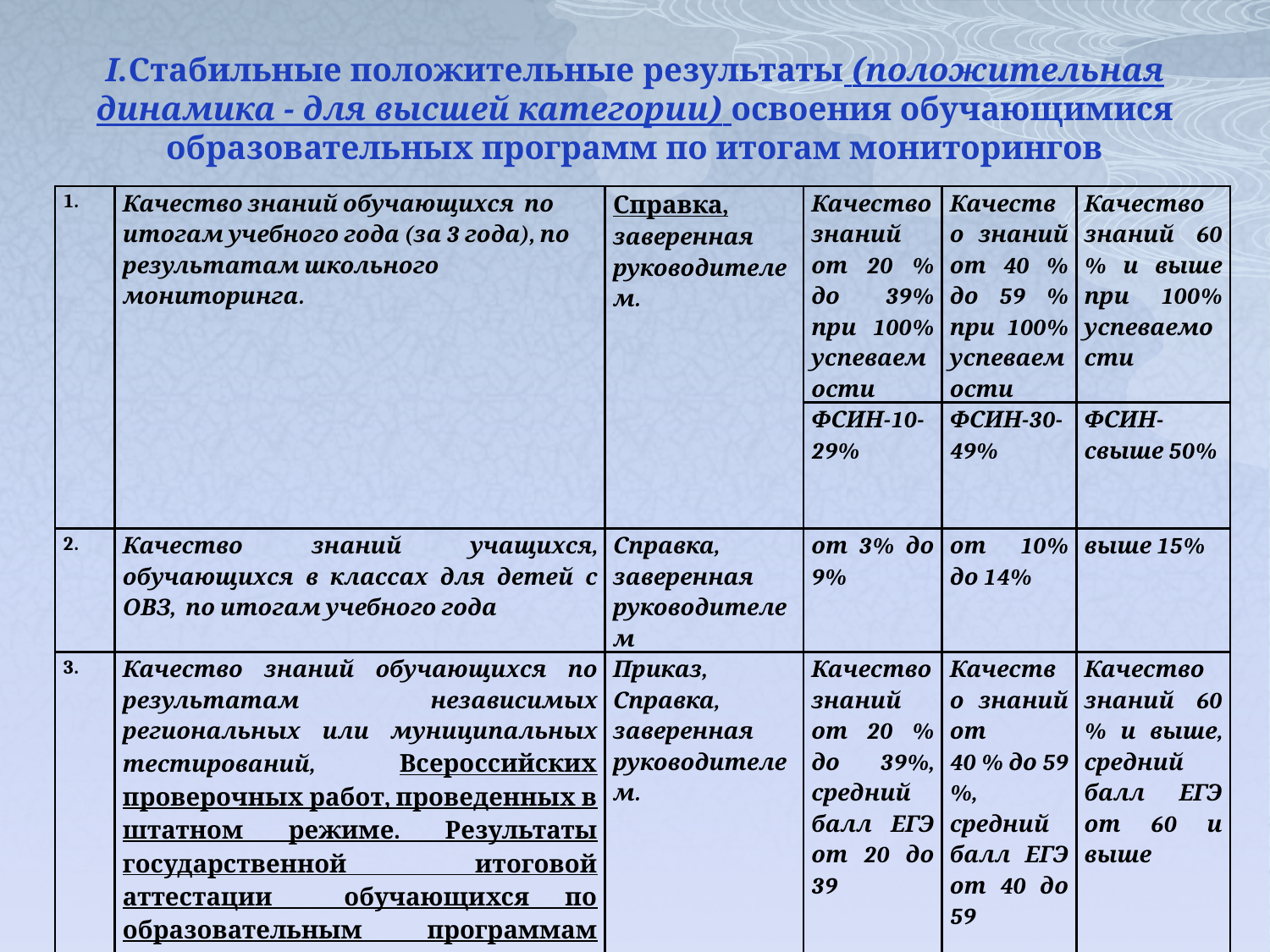

# I.Стабильные положительные результаты (положительная динамика - для высшей категории) освоения обучающимися образовательных программ по итогам мониторингов
|  | Качество знаний обучающихся по итогам учебного года (за 3 года), по результатам школьного мониторинга. | Справка, заверенная руководителем. | Качество знаний от 20 % до 39% при 100% успеваемости | Качество знаний от 40 % до 59 % при 100% успеваемости | Качество знаний 60 % и выше при 100% успеваемости |
| --- | --- | --- | --- | --- | --- |
|  |  |  | ФСИН-10-29% | ФСИН-30-49% | ФСИН-свыше 50% |
| 2. | Качество знаний учащихся, обучающихся в классах для детей с ОВЗ, по итогам учебного года | Справка, заверенная руководителем | от 3% до 9% | от 10% до 14% | выше 15% |
| 3. | Качество знаний обучающихся по результатам независимых региональных или муниципальных тестирований, Всероссийских проверочных работ, проведенных в штатном режиме. Результаты государственной итоговой аттестации обучающихся по образовательным программам основного, среднего общего образования. | Приказ, Справка, заверенная руководителем. | Качество знаний от 20 % до 39%, средний балл ЕГЭ от 20 до 39 | Качество знаний от 40 % до 59 %, средний балл ЕГЭ от 40 до 59 | Качество знаний 60 % и выше, средний балл ЕГЭ от 60 и выше |